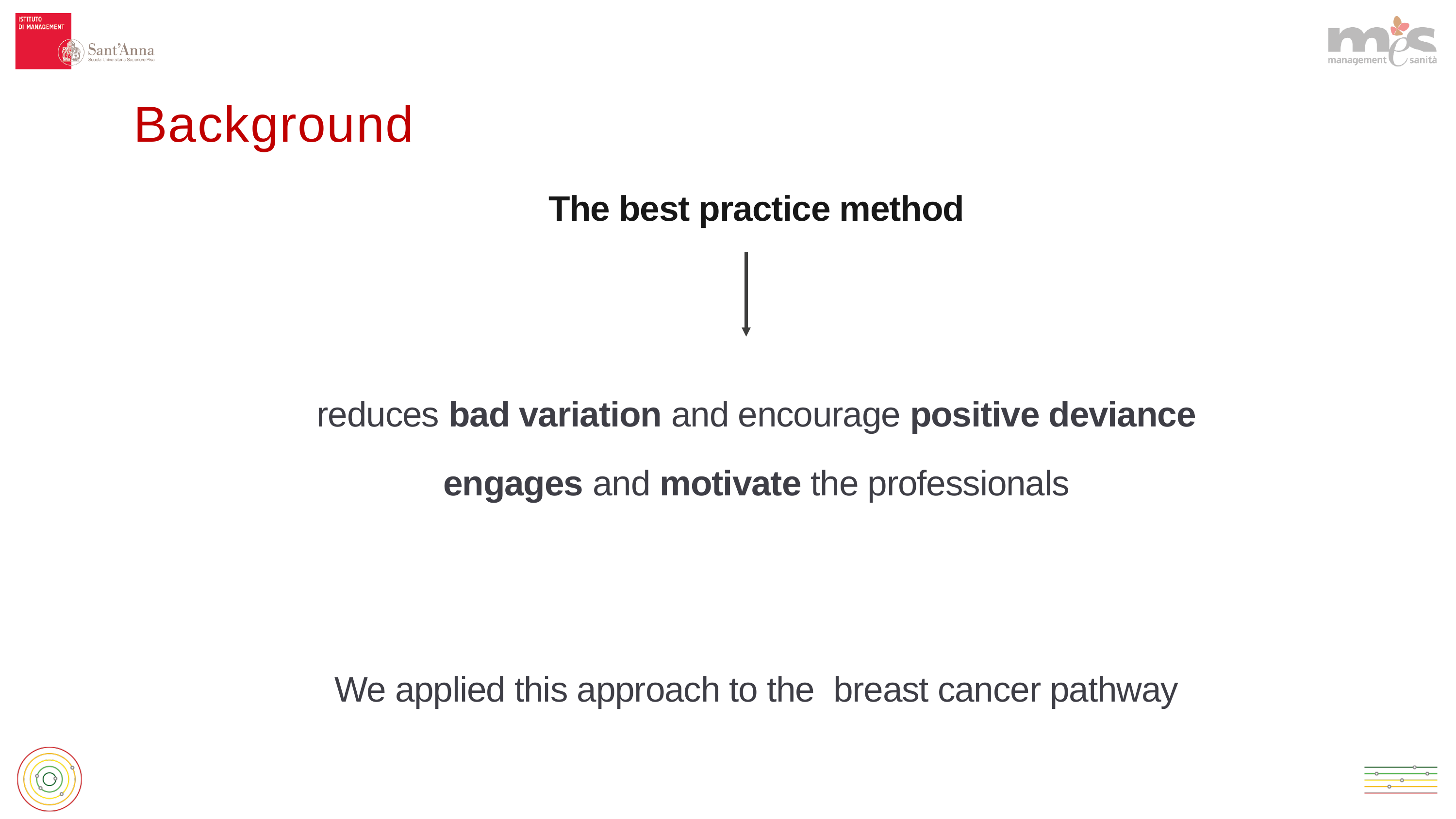

# Background
The best practice method

reduces bad variation and encourage positive deviance
engages and motivate the professionals

We applied this approach to the  breast cancer pathway